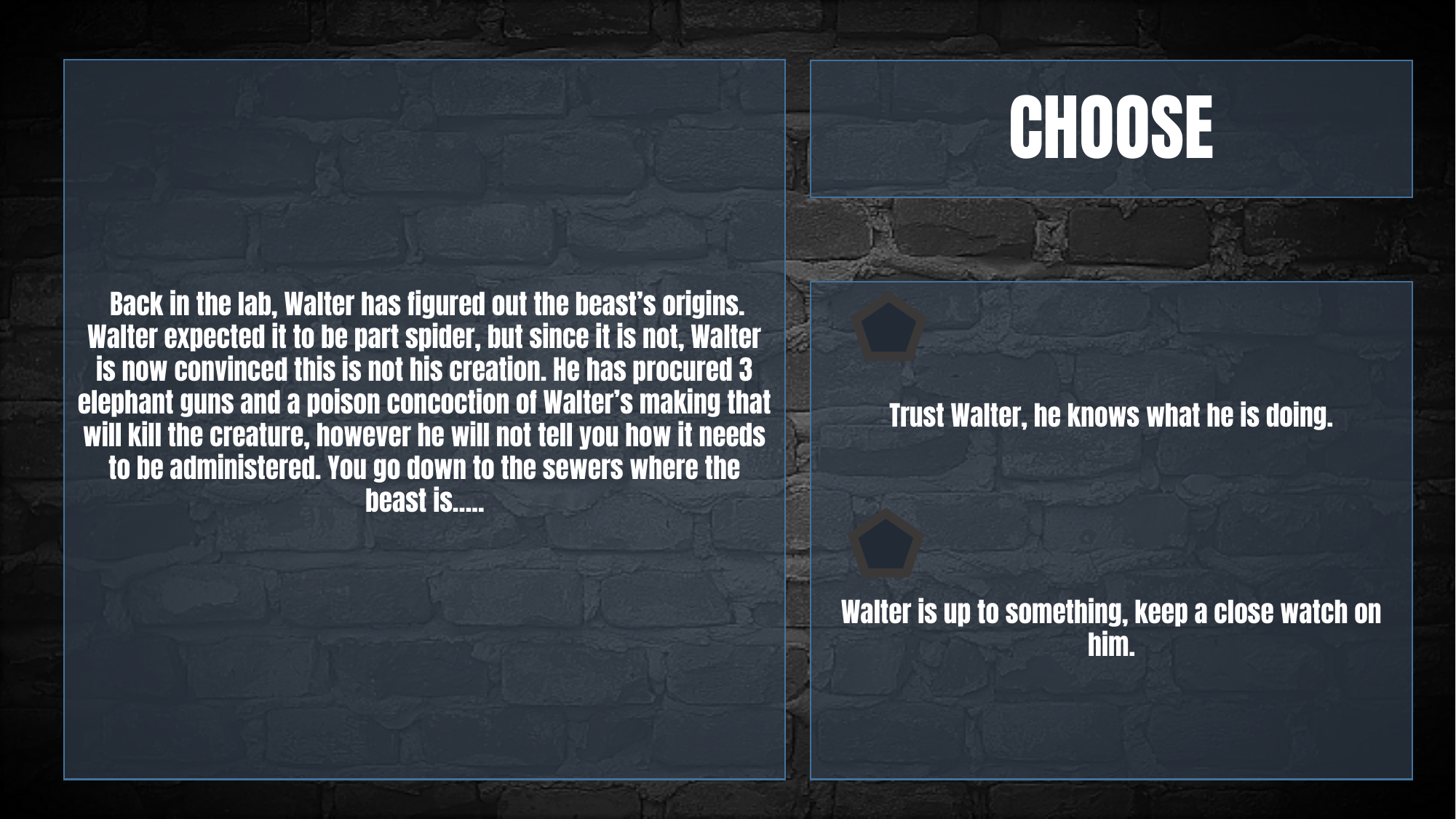

Back in the lab, Walter has figured out the beast’s origins. Walter expected it to be part spider, but since it is not, Walter is now convinced this is not his creation. He has procured 3 elephant guns and a poison concoction of Walter’s making that will kill the creature, however he will not tell you how it needs to be administered. You go down to the sewers where the beast is…..

CHOOSE
Trust Walter, he knows what he is doing.

Walter is up to something, keep a close watch on him.